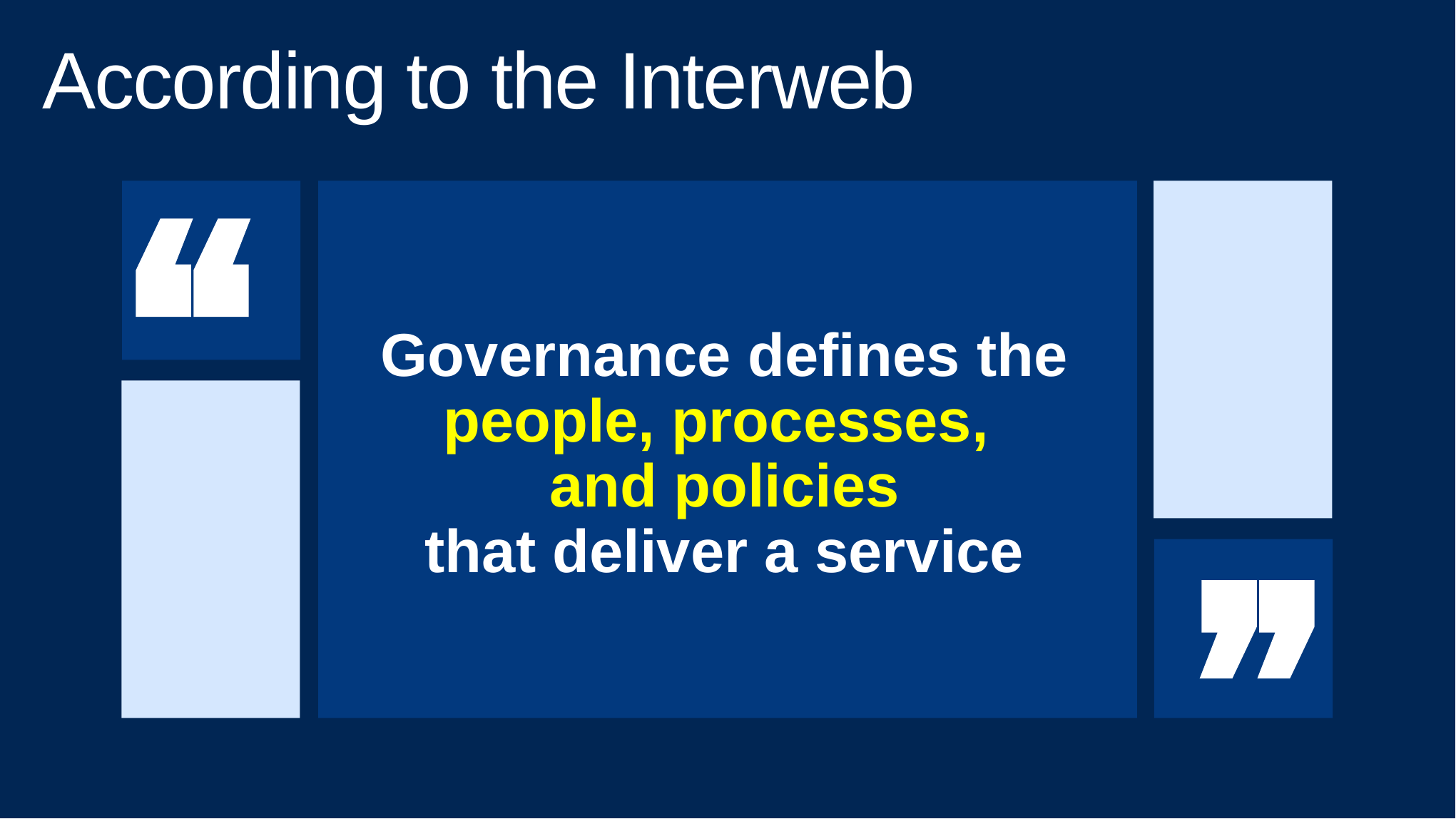

According to the Interweb
Governance defines the people, processes,
and policies
that deliver a service